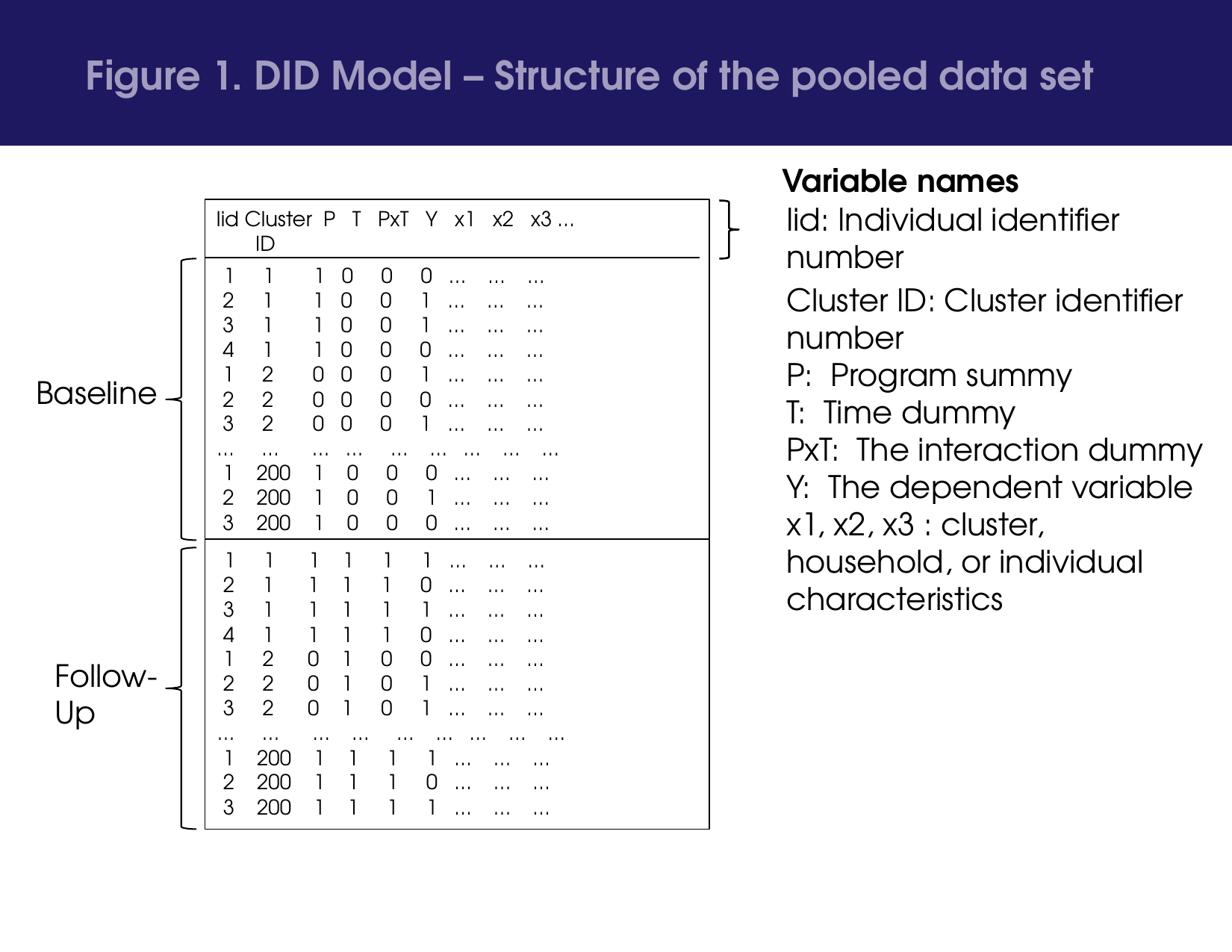

# Figure 1. DID Model – Structure of the pooled data set
Variable names
Iid: Individual identifier number

Iid Cluster  P   T   PxT   Y   x1   x2   x3 …
       ID

 1     1       1   0     0     0   …    …    …
 2     1       1   0     0     1   …    …    …
 3     1       1   0     0     1   …    …    …
 4     1       1   0     0     0   …    …    …
 1     2       0   0     0     1   …    …    …
 2     2       0   0     0     0   …    …    …
 3     2       0   0     0     1   …    …    …
…     …      …   …     …    …   …    …    …
 1    200    1    0     0     0   …    …    …
 2    200    1    0     0     1   …    …    …
 3    200    1    0     0     0   …    …    …

Cluster ID: Cluster identifier number
P:  Program summy
T:  Time dummy
PxT:  The interaction dummy
Y:  The dependent variable
x1, x2, x3 : cluster, household, or individual characteristics

Baseline

 1     1      1    1     1     1   …    …    …
 2     1      1    1     1     0   …    …    …
 3     1      1    1     1     1   …    …    …
 4     1      1    1     1     0   …    …    …
 1     2      0    1     0     0   …    …    …
 2     2      0    1     0     1   …    …    …
 3     2      0    1     0     1   …    …    …
…     …      …    …     …    …   …    …    …
 1    200    1    1     1     1   …    …    …
 2    200    1    1     1     0   …    …    …
 3    200    1    1     1     1   …    …    …

Follow-
Up